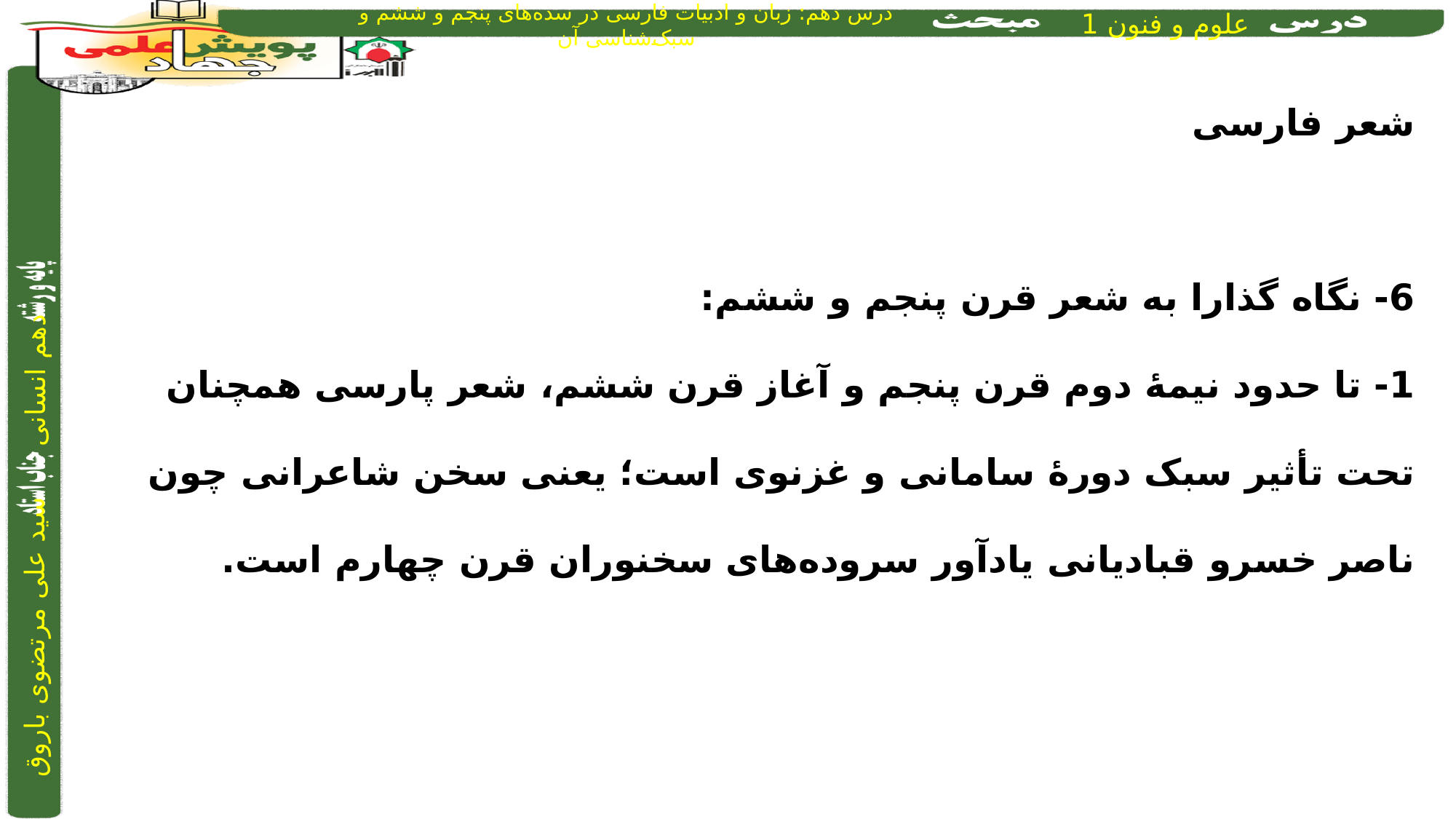

شعر فارسی

6- نگاه گذارا به شعر قرن پنجم و ششم:
1- تا حدود نیمۀ دوم قرن پنجم و آغاز قرن ششم، شعر پارسی همچنان تحت تأثیر سبک دورۀ سامانی و غزنوی است؛ یعنی سخن شاعرانی چون ناصر خسرو قبادیانی یادآور سروده‌های سخنوران قرن چهارم است.